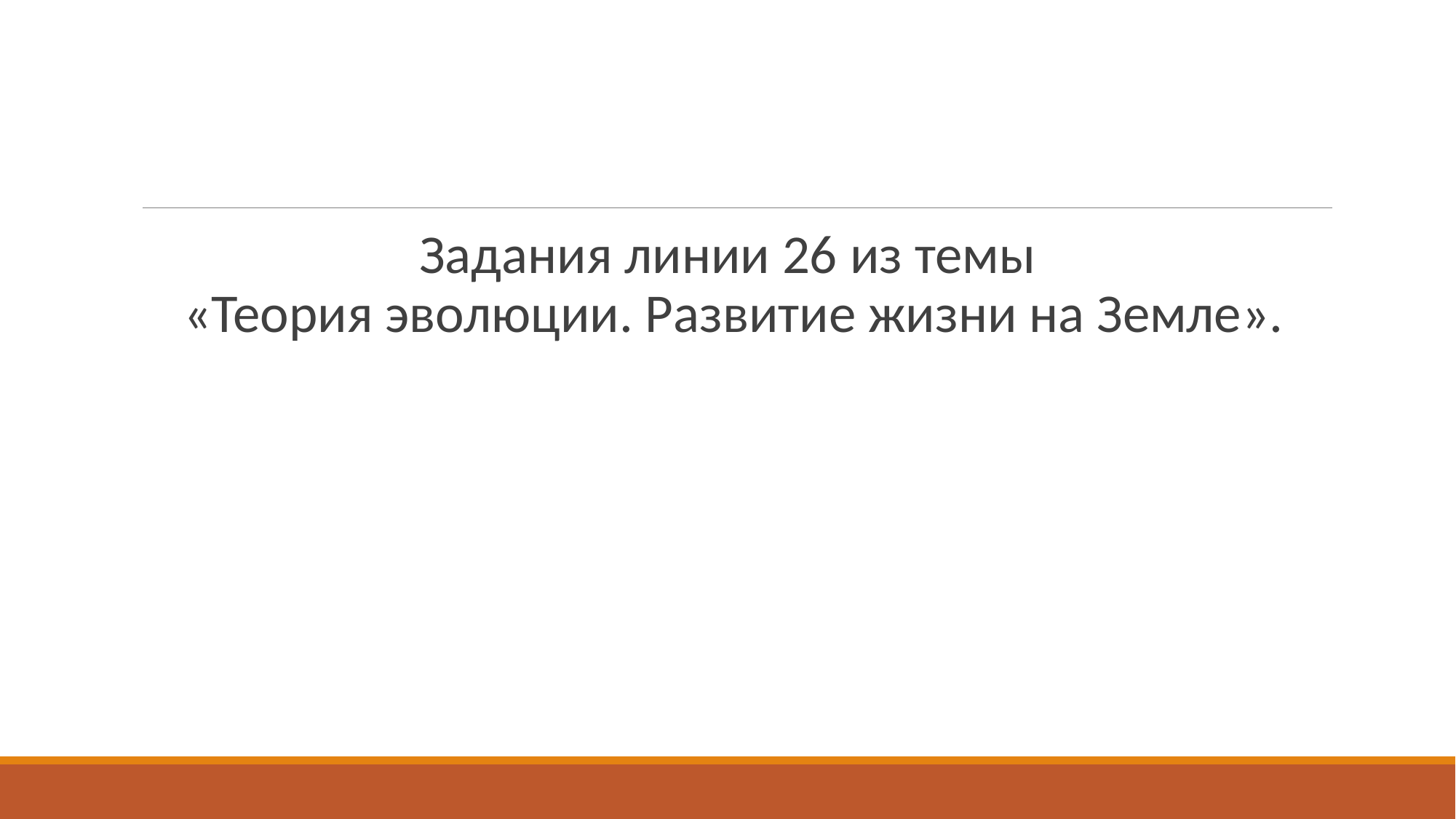

Задания линии 26 из темы
«Теория эволюции. Развитие жизни на Земле».